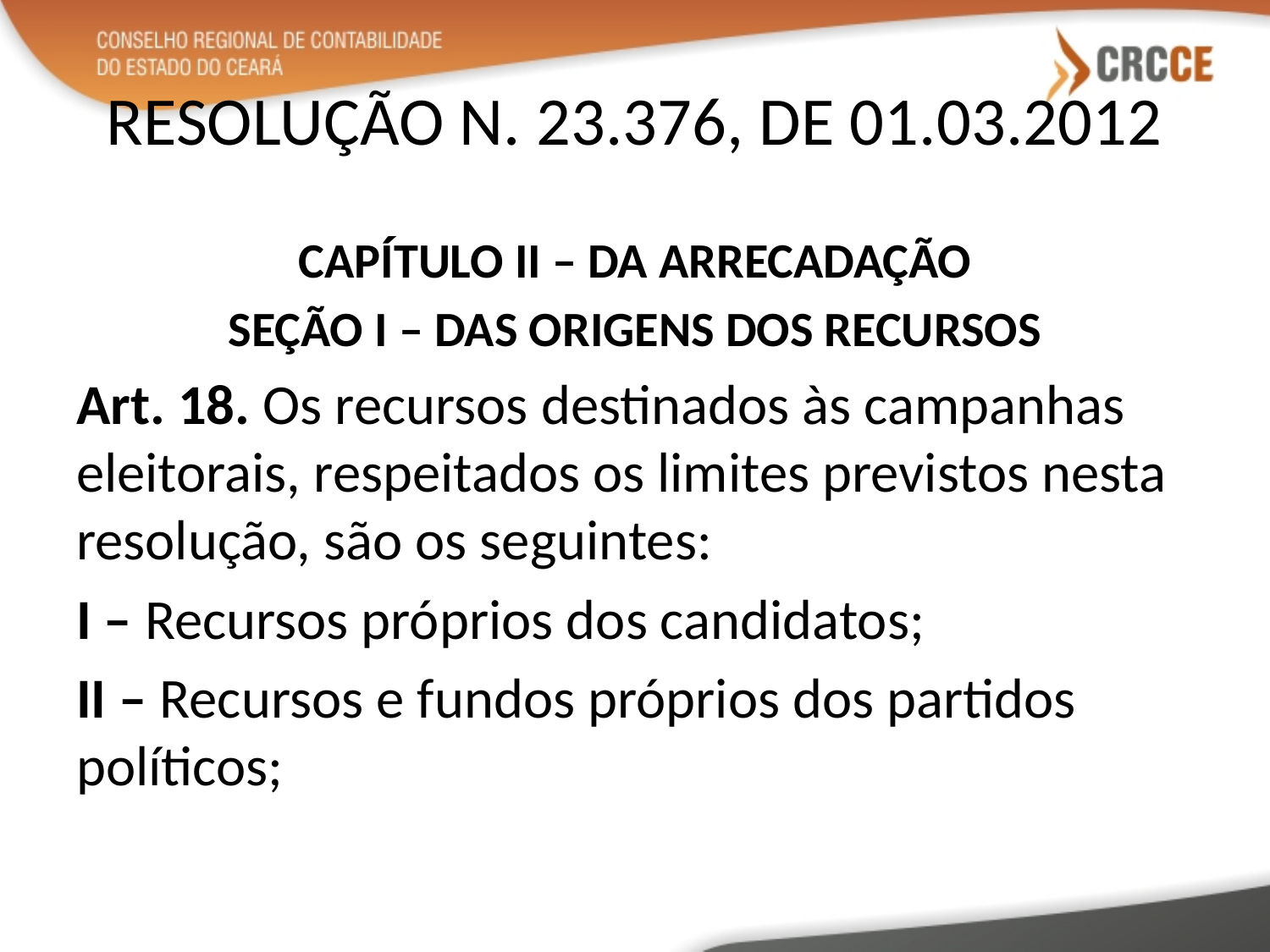

# RESOLUÇÃO N. 23.376, DE 01.03.2012
CAPÍTULO II – DA ARRECADAÇÃO
SEÇÃO I – DAS ORIGENS DOS RECURSOS
Art. 18. Os recursos destinados às campanhas eleitorais, respeitados os limites previstos nesta resolução, são os seguintes:
I – Recursos próprios dos candidatos;
II – Recursos e fundos próprios dos partidos políticos;